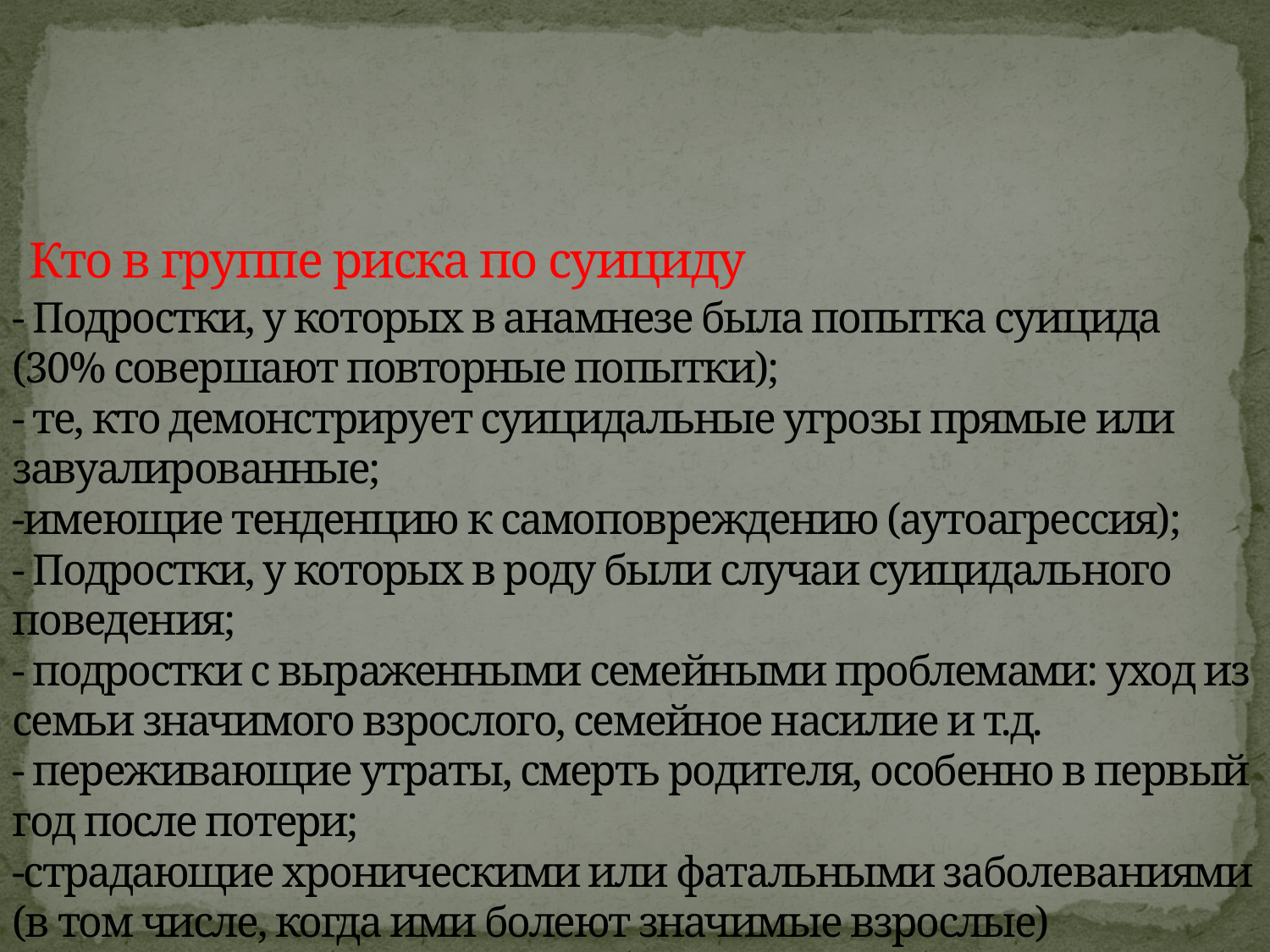

# Кто в группе риска по суициду - Подростки, у которых в анамнезе была попытка суицида (30% совершают повторные попытки); - те, кто демонстрирует суицидальные угрозы прямые или завуалированные; -имеющие тенденцию к самоповреждению (аутоагрессия); - Подростки, у которых в роду были случаи суицидального поведения; - подростки с выраженными семейными проблемами: уход из семьи значимого взрослого, семейное насилие и т.д. - переживающие утраты, смерть родителя, особенно в первый год после потери; -страдающие хроническими или фатальными заболеваниями (в том числе, когда ими болеют значимые взрослые)